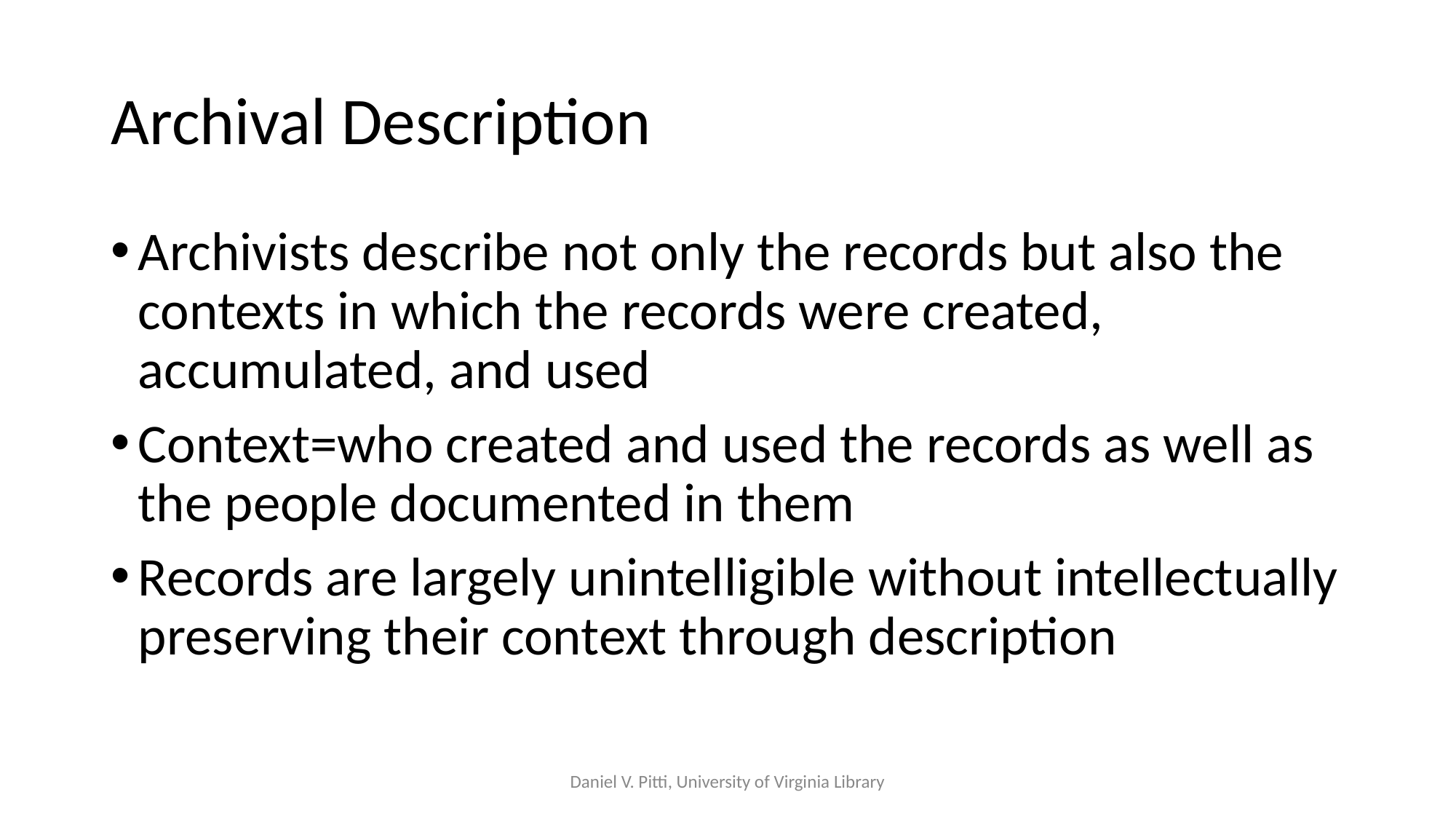

# Archival Description
Archivists describe not only the records but also the contexts in which the records were created, accumulated, and used
Context=who created and used the records as well as the people documented in them
Records are largely unintelligible without intellectually preserving their context through description
Daniel V. Pitti, University of Virginia Library